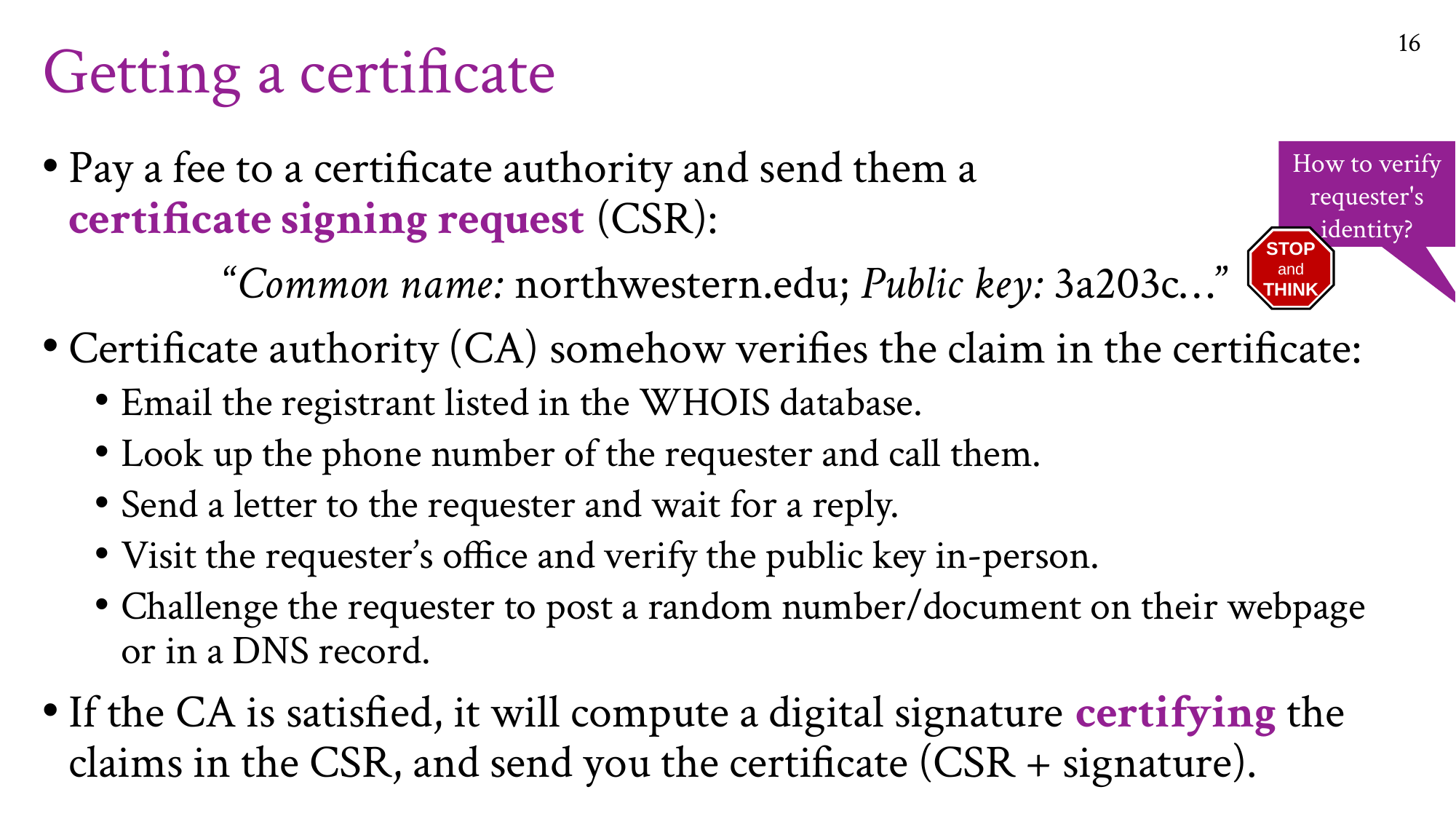

# Getting a certificate
Pay a fee to a certificate authority and send them a
certificate signing request (CSR):
“Common name: northwestern.edu; Public key: 3a203c…”
Certificate authority (CA) somehow verifies the claim in the certificate:
Email the registrant listed in the WHOIS database.
Look up the phone number of the requester and call them.
Send a letter to the requester and wait for a reply.
Visit the requester’s office and verify the public key in-person.
Challenge the requester to post a random number/document on their webpage or in a DNS record.
If the CA is satisfied, it will compute a digital signature certifying the  claims in the CSR, and send you the certificate (CSR + signature).
How to verify requester's identity?

STOP
and
THINK